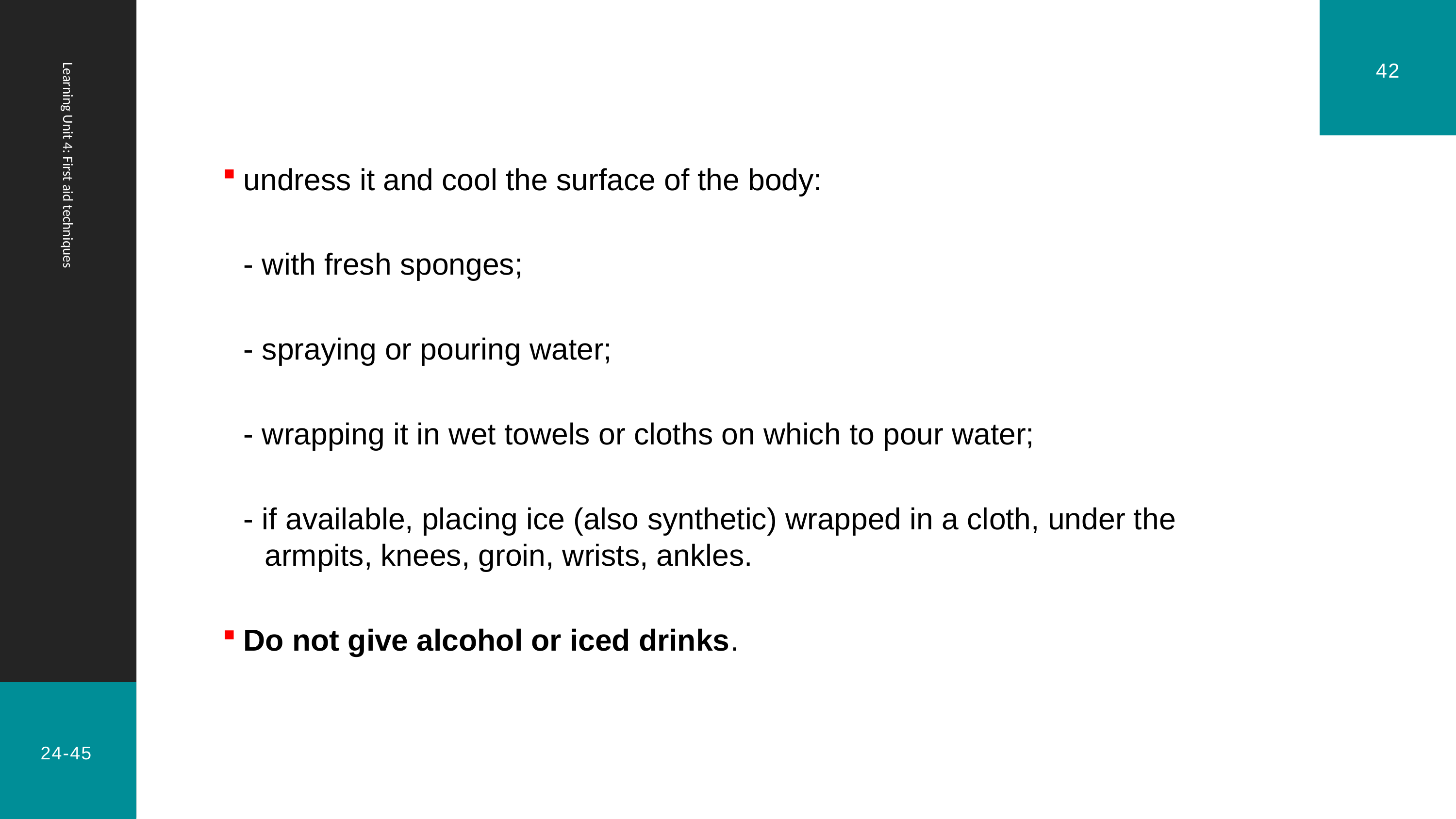

42
undress it and cool the surface of the body:

- with fresh sponges;

- spraying or pouring water;

- wrapping it in wet towels or cloths on which to pour water;

- if available, placing ice (also synthetic) wrapped in a cloth, under the armpits, knees, groin, wrists, ankles.

Do not give alcohol or iced drinks.
Learning Unit 4: First aid techniques

24-45